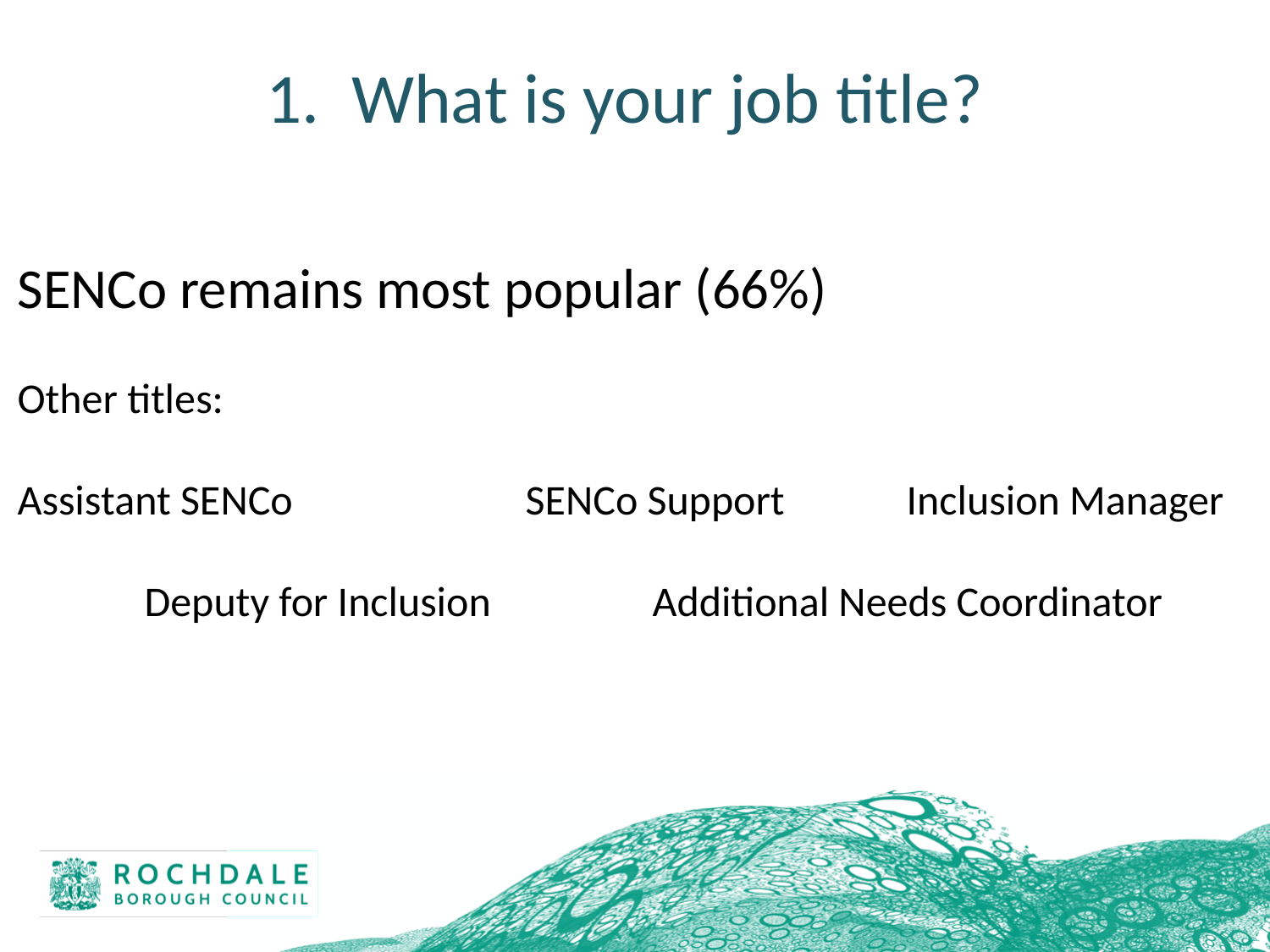

1.  What is your job title?
SENCo remains most popular (66%)

Other titles:

Assistant SENCo		SENCo Support	Inclusion Manager

	Deputy for Inclusion		Additional Needs Coordinator